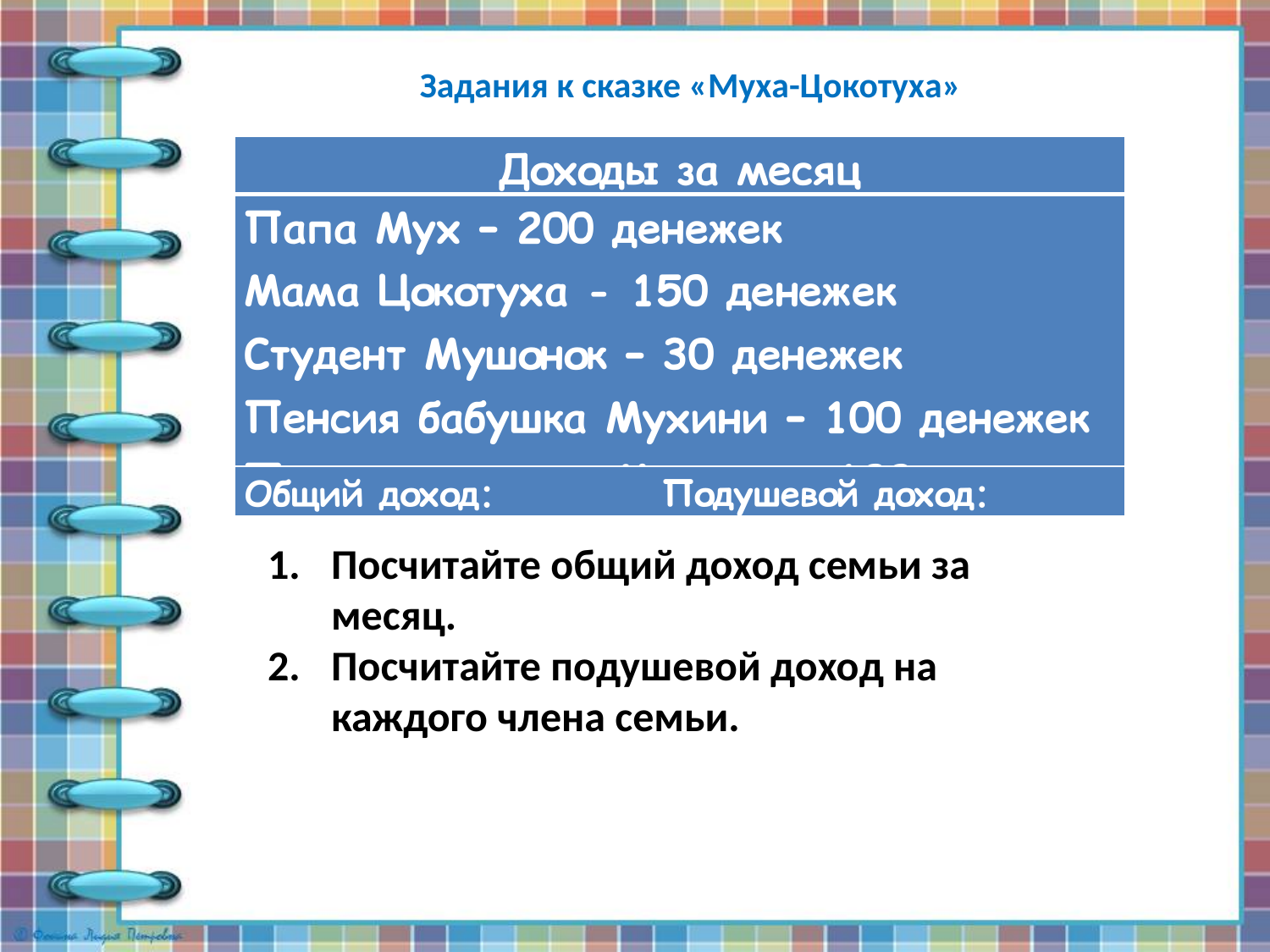

Задания к сказке «Муха-Цокотуха»
| Доходы за месяц |
| --- |
| Папа Мух – 200 денежек Мама Цокотуха - 150 денежек Студент Мушонок – 30 денежек Пенсия бабушка Мухини – 100 денежек Пенсия дедушки Мухыча – 120 денежек |
| Общий доход: Подушевой доход: |
Посчитайте общий доход семьи за месяц.
Посчитайте подушевой доход на каждого члена семьи.